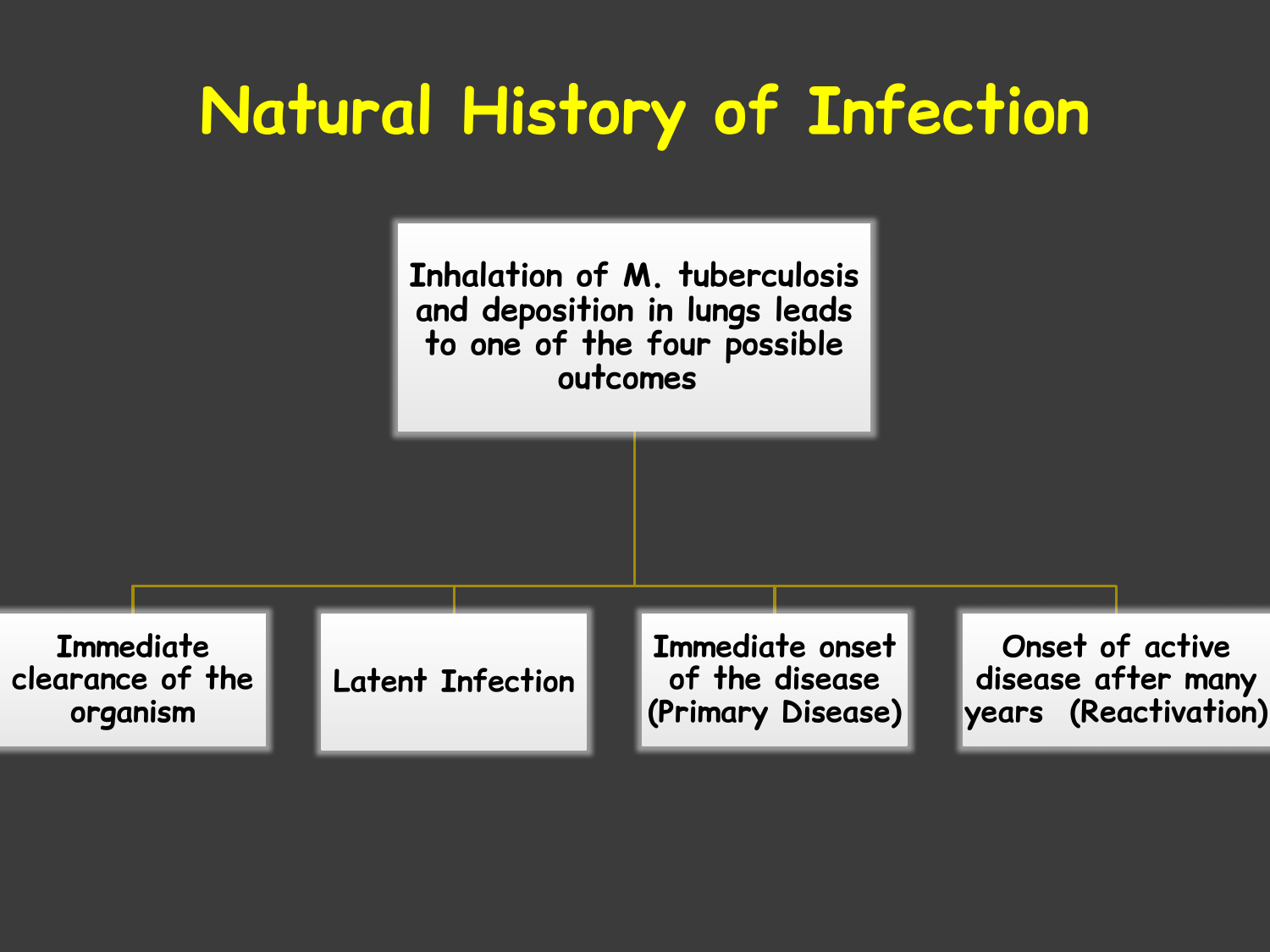

Natural History of Infection
Inhalation of M. tuberculosis and deposition in lungs leads to one of the four possible outcomes
Immediate clearance of the organism
Latent Infection
Immediate onset of the disease (Primary Disease)
Onset of active disease after many years  (Reactivation)